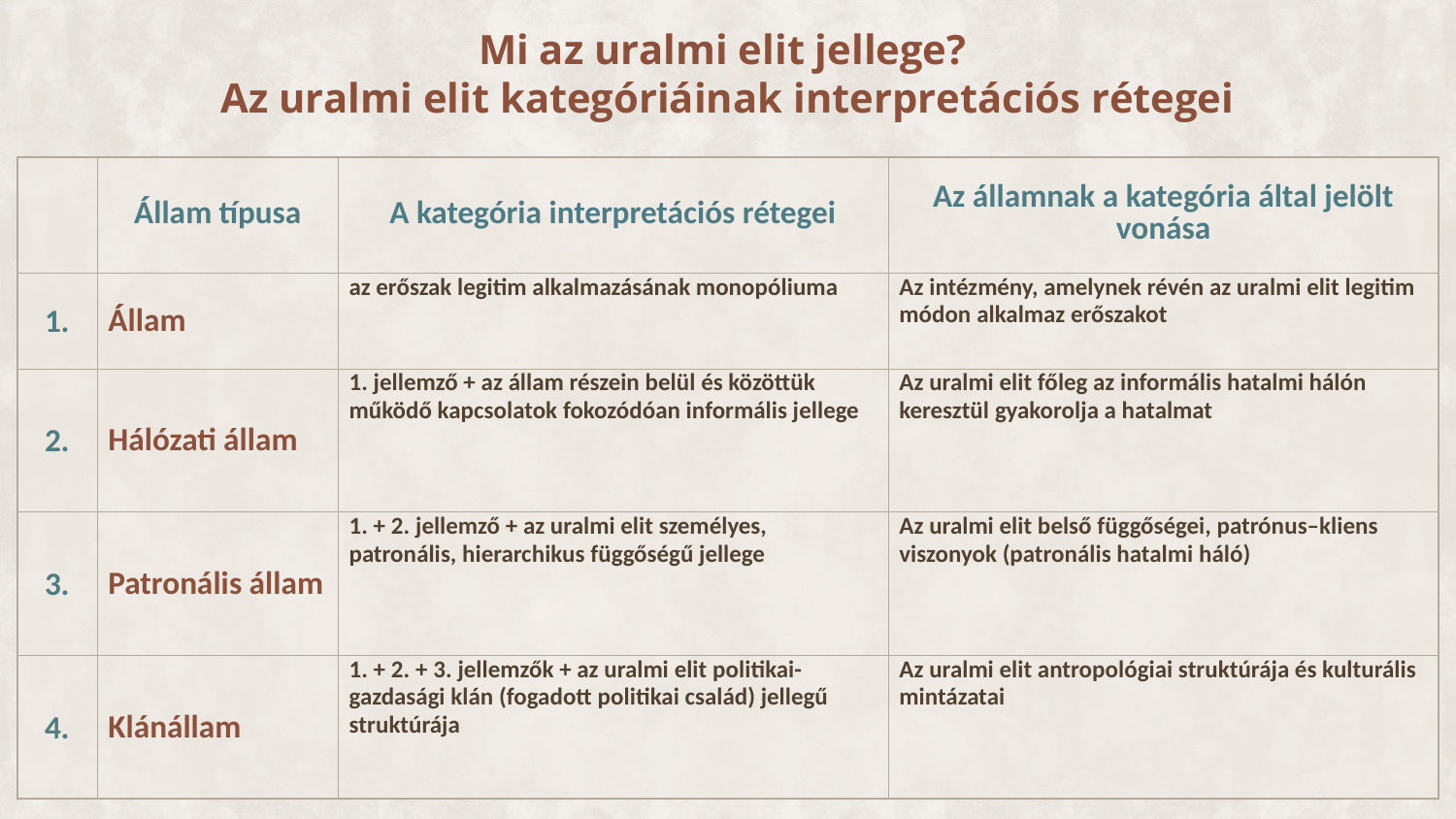

Mi az uralmi elit jellege?
Az uralmi elit kategóriáinak interpretációs rétegei
|  | Állam típusa | A kategória interpretációs rétegei | Az államnak a kategória által jelölt vonása |
| --- | --- | --- | --- |
| 1. | Állam | az erőszak legitim alkalmazásának monopóliuma | Az intézmény, amelynek révén az uralmi elit legitim módon alkalmaz erőszakot |
| 2. | Hálózati állam | 1. jellemző + az állam részein belül és közöttük működő kapcsolatok fokozódóan informális jellege | Az uralmi elit főleg az informális hatalmi hálón keresztül gyakorolja a hatalmat |
| 3. | Patronális állam | 1. + 2. jellemző + az uralmi elit személyes, patronális, hierarchikus függőségű jellege | Az uralmi elit belső függőségei, patrónus–kliens viszonyok (patronális hatalmi háló) |
| 4. | Klánállam | 1. + 2. + 3. jellemzők + az uralmi elit politikai-gazdasági klán (fogadott politikai család) jellegű struktúrája | Az uralmi elit antropológiai struktúrája és kulturális mintázatai |